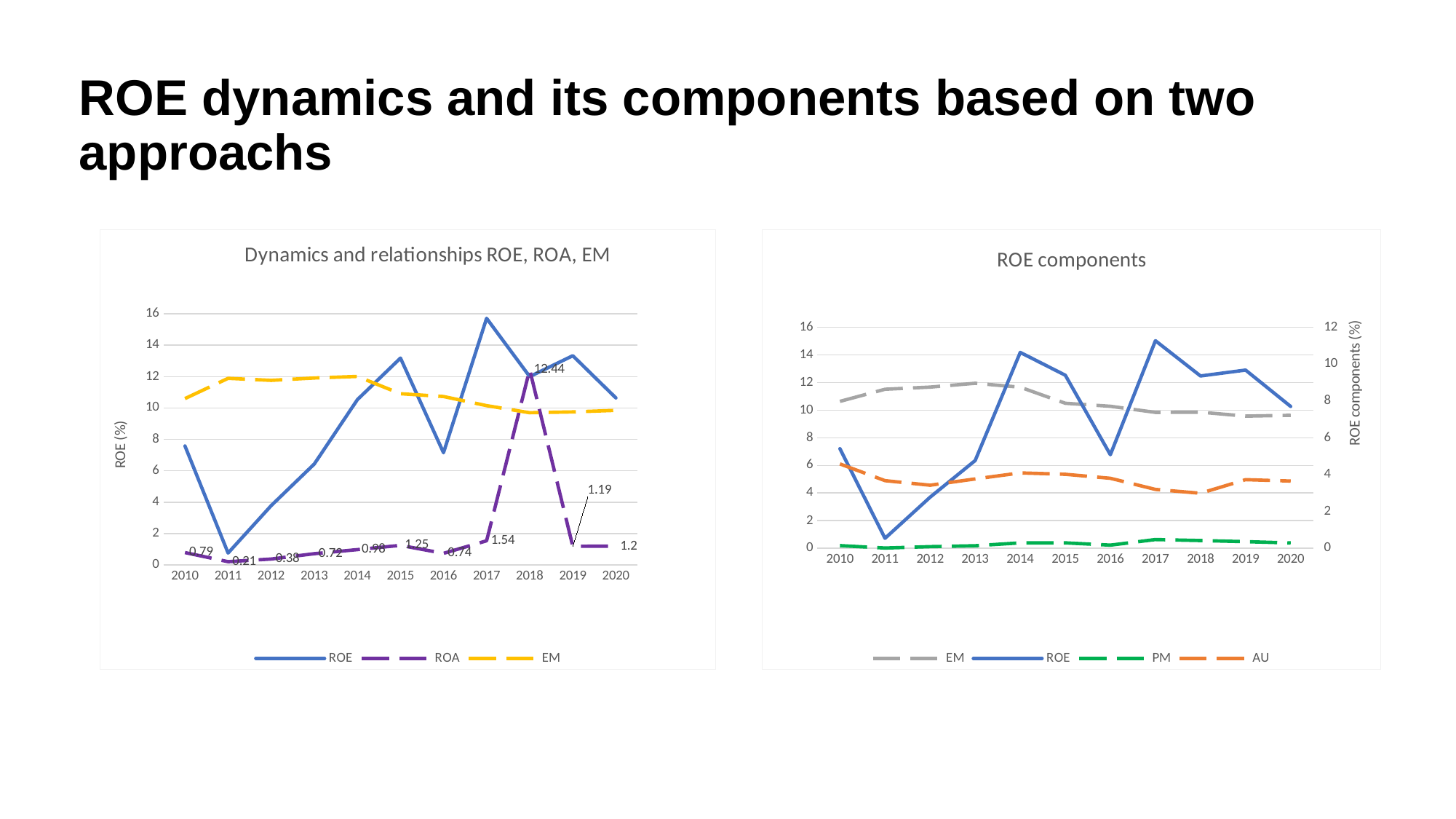

# ROE dynamics and its components based on two approachs

### Chart: Dynamics and relationships ROE, ROA, EM

| Category | ROE | ROA | EM |
|---|---|---|---|
| 2010 | 7.58 | 0.79 | 10.6 |
| 2011 | 0.76 | 0.21 | 11.89 |
| 2012 | 3.78 | 0.38 | 11.76 |
| 2013 | 6.43 | 0.72 | 11.91 |
| 2014 | 10.53 | 0.98 | 12.01 |
| 2015 | 13.18 | 1.25 | 10.91 |
| 2016 | 7.15 | 0.74 | 10.73 |
| 2017 | 15.71 | 1.54 | 10.15 |
| 2018 | 12.0 | 12.44 | 9.7 |
| 2019 | 13.33 | 1.19 | 9.75 |
| 2020 | 10.64 | 1.2 | 9.85 |

### Chart: ROE components

| Category | EM | ROE | PM | AU |
|---|---|---|---|---|
| 2010 | 10.634662433577258 | 7.209826291444858 | 0.14801534158510574 | 4.580304599918337 |
| 2011 | 11.510039089501742 | 0.7258310162706775 | 0.01717644579104536 | 3.6713468886592895 |
| 2012 | 11.665064556111531 | 3.700437655769861 | 0.09264696316134415 | 3.424007890317285 |
| 2013 | 11.944530973071098 | 6.351986645218197 | 0.141226726051817 | 3.765508081955425 |
| 2014 | 11.659950379508077 | 14.175013376010416 | 0.29700392352490135 | 4.093215298222181 |
| 2015 | 10.497428571041754 | 12.525461253072777 | 0.29700392352490135 | 4.0174327268269145 |
| 2016 | 10.280933351840623 | 6.772310551383277 | 0.17328637612069409 | 3.801367887125209 |
| 2017 | 9.836653440683849 | 15.02305132271171 | 0.4776537001909852 | 3.197404881518325 |
| 2018 | 9.85345477820595 | 12.472382811498624 | 0.4236012100680537 | 2.9881590666007765 |
| 2019 | 9.566925687832489 | 12.899072516200981 | 0.3617675436570729 | 3.7269750262613943 |
| 2020 | 9.626171954767372 | 10.268186914996178 | 0.2921728320677034 | 3.6509032157743233 |